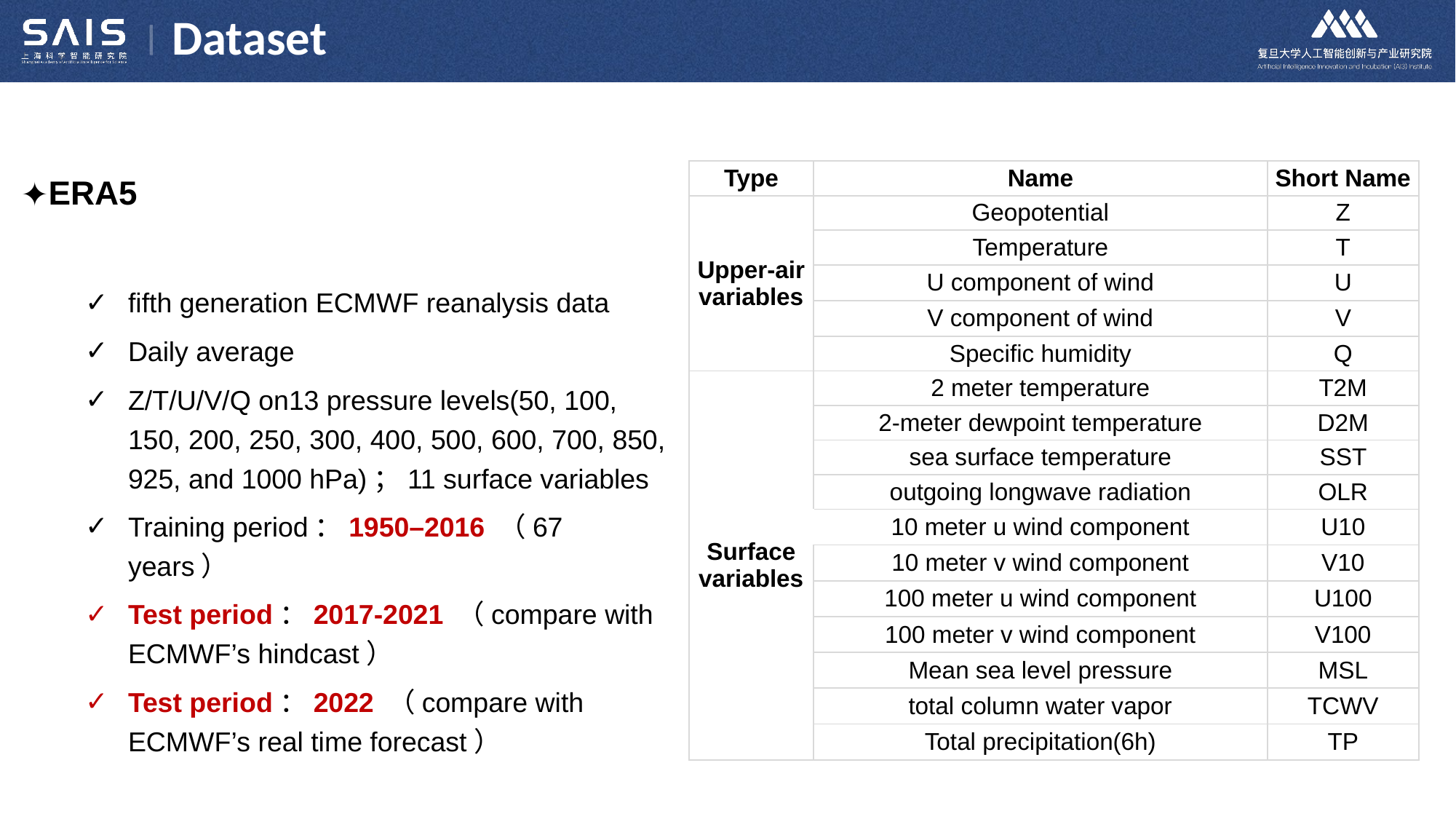

# Dataset
| Type | Name | Short Name |
| --- | --- | --- |
| Upper-air variables | Geopotential | Z |
|  | Temperature | T |
|  | U component of wind | U |
|  | V component of wind | V |
|  | Specific humidity | Q |
| Surface variables | 2 meter temperature | T2M |
|  | 2-meter dewpoint temperature | D2M |
|  | sea surface temperature | SST |
|  | outgoing longwave radiation | OLR |
|  | 10 meter u wind component | U10 |
|  | 10 meter v wind component | V10 |
|  | 100 meter u wind component | U100 |
|  | 100 meter v wind component | V100 |
|  | Mean sea level pressure | MSL |
|  | total column water vapor | TCWV |
|  | Total precipitation(6h) | TP |
ERA5

fifth generation ECMWF reanalysis data
Daily average
Z/T/U/V/Q on13 pressure levels(50, 100, 150, 200, 250, 300, 400, 500, 600, 700, 850, 925, and 1000 hPa)；11 surface variables
Training period：1950–2016 （67 years）
Test period：2017-2021 （compare with ECMWF’s hindcast）
Test period：2022 （compare with ECMWF’s real time forecast）